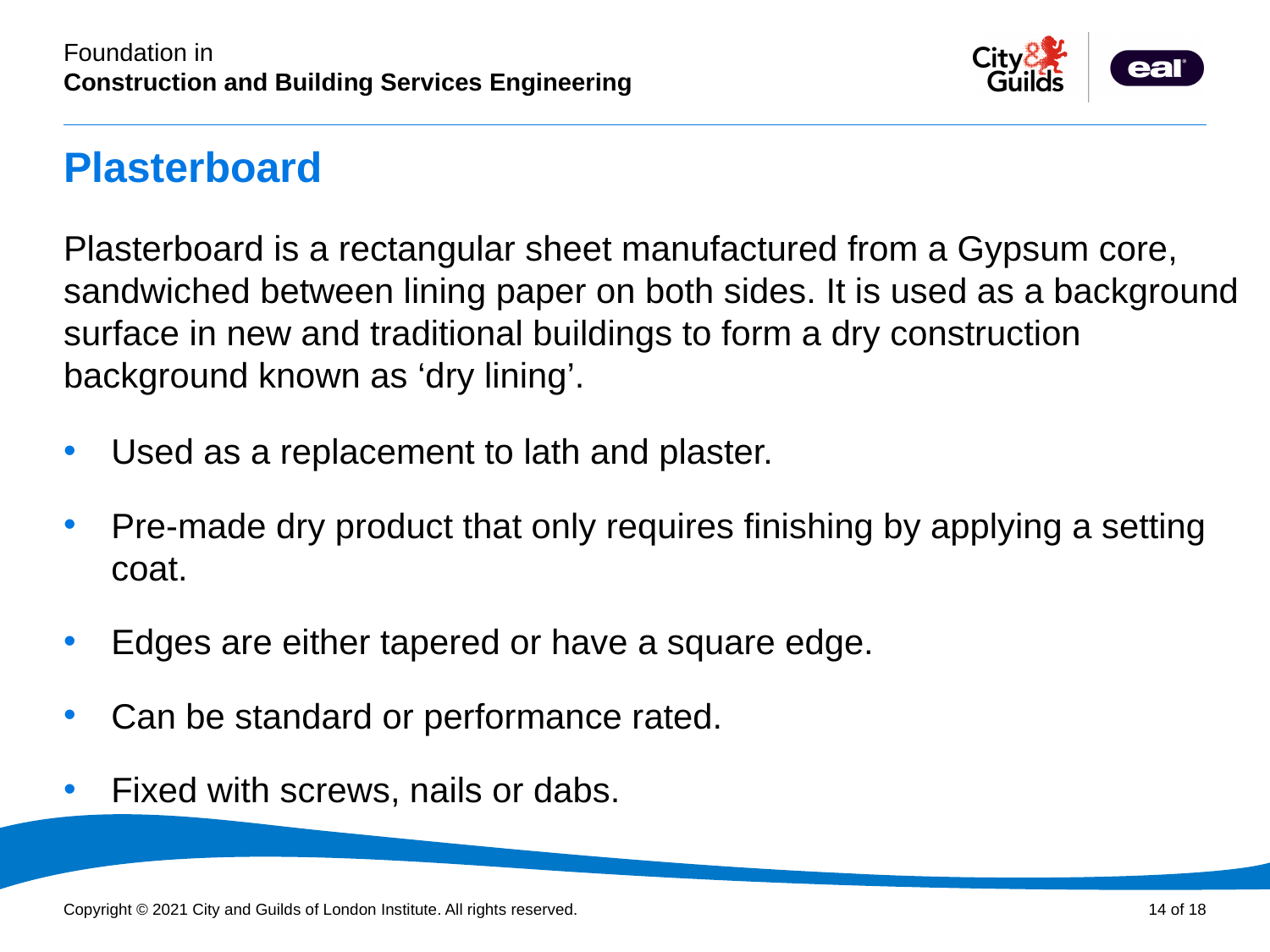

# Plasterboard
Plasterboard is a rectangular sheet manufactured from a Gypsum core,  sandwiched between lining paper on both sides. It is used as a background surface in new and traditional buildings to form a dry construction background known as ‘dry lining’.
Used as a replacement to lath and plaster.
Pre-made dry product that only requires ﬁnishing by applying a setting  coat.
Edges are either tapered or have a square edge.
Can be standard or performance rated.
Fixed with screws, nails or dabs.